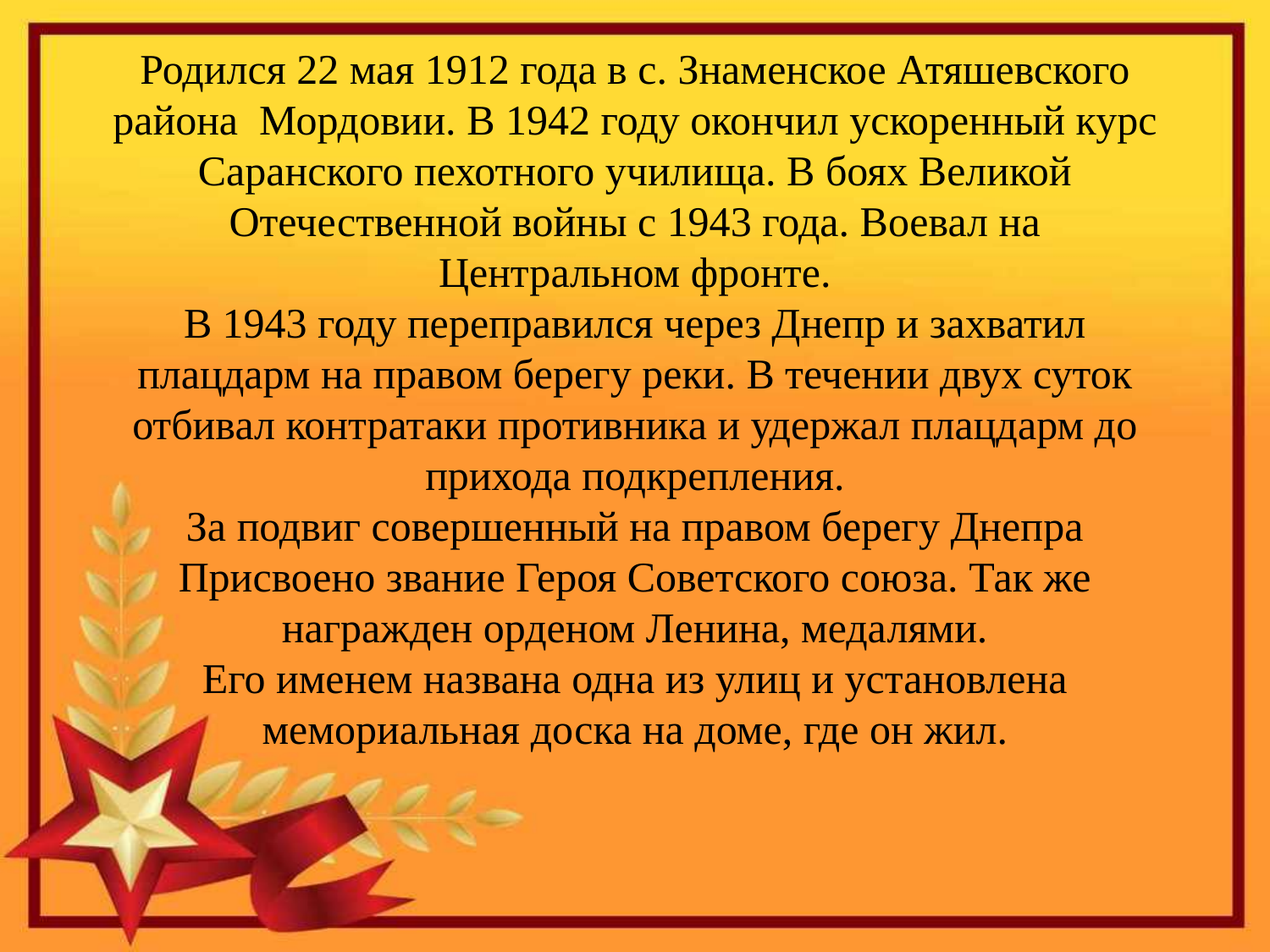

# Родился 22 мая 1912 года в с. Знаменское Атяшевского района  Мордовии. В 1942 году окончил ускоренный курс Саранского пехотного училища. В боях Великой Отечественной войны с 1943 года. Воевал на Центральном фронте. В 1943 году переправился через Днепр и захватил плацдарм на правом берегу реки. В течении двух суток отбивал контратаки противника и удержал плацдарм до прихода подкрепления. За подвиг совершенный на правом берегу Днепра Присвоено звание Героя Советского союза. Так же награжден орденом Ленина, медалями. Его именем названа одна из улиц и установлена мемориальная доска на доме, где он жил.